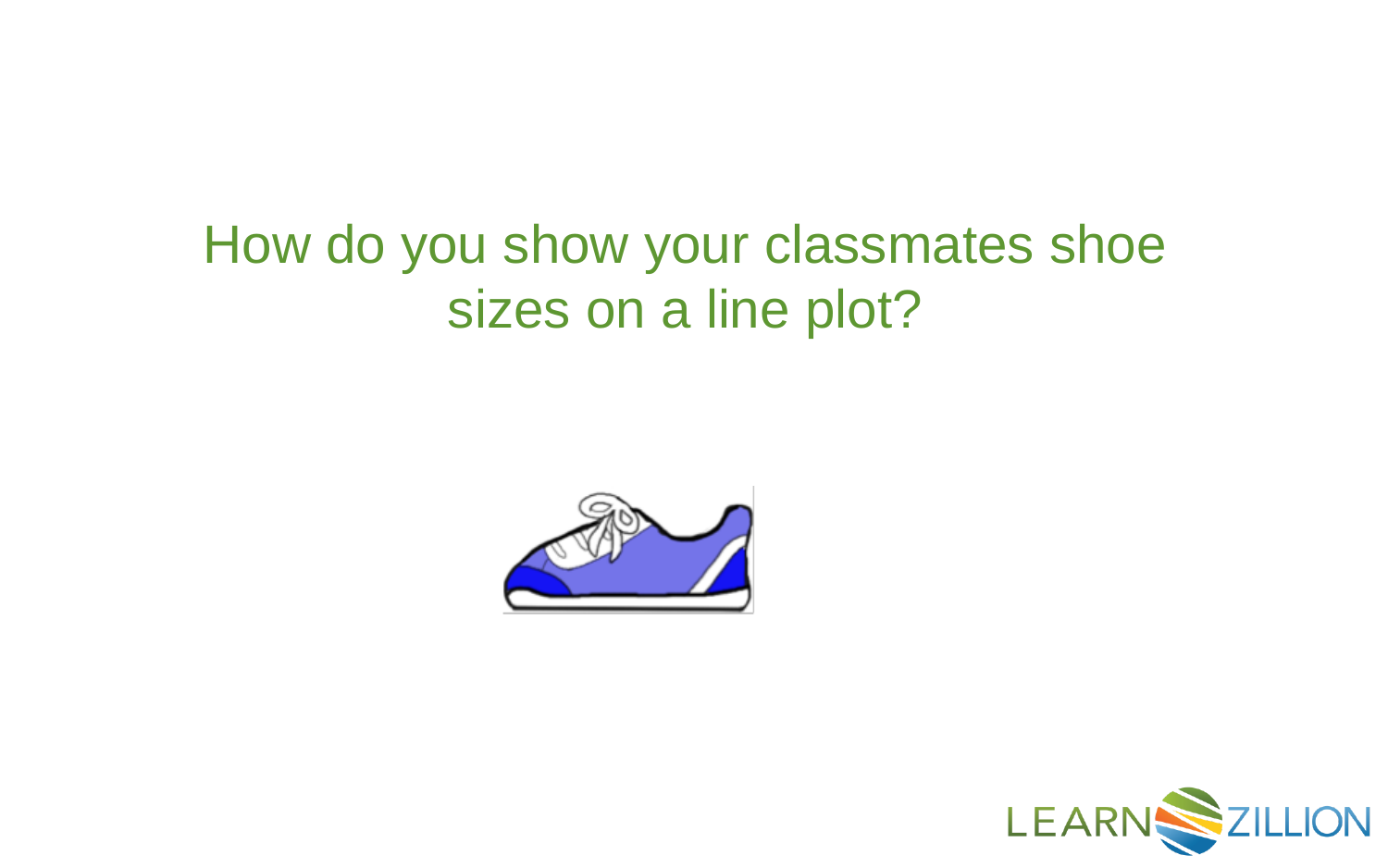

How do you show your classmates shoe sizes on a line plot?